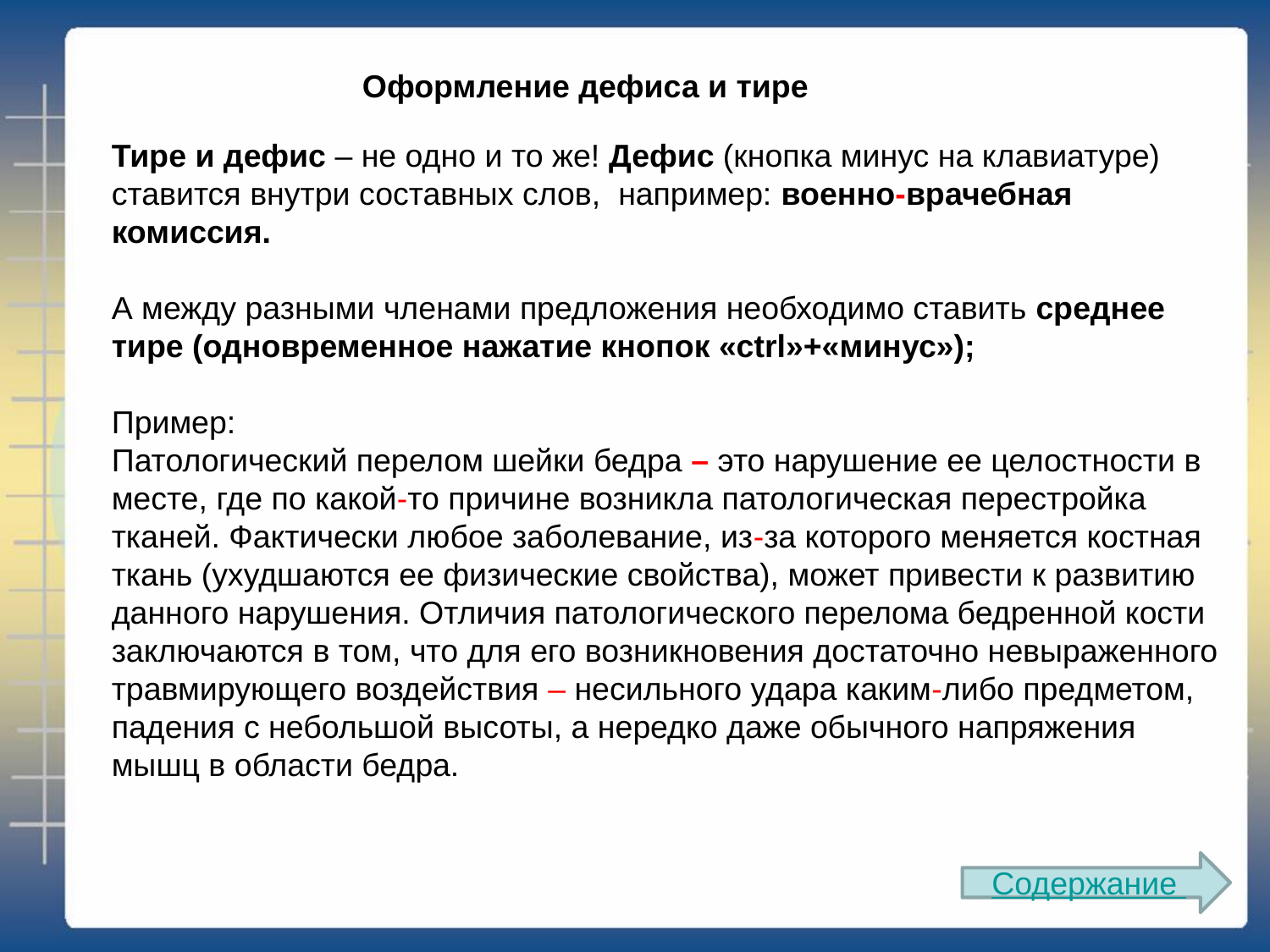

Оформление дефиса и тире
Тире и дефис – не одно и то же! Дефис (кнопка минус на клавиатуре) ставится внутри составных слов,  например: военно-врачебная комиссия.

А между разными членами предложения необходимо ставить среднее тире (одновременное нажатие кнопок «ctrl»+«минус»);

Пример:
Патологический перелом шейки бедра – это нарушение ее целостности в месте, где по какой-то причине возникла патологическая перестройка тканей. Фактически любое заболевание, из-за которого меняется костная ткань (ухудшаются ее физические свойства), может привести к развитию данного нарушения. Отличия патологического перелома бедренной кости заключаются в том, что для его возникновения достаточно невыраженного травмирующего воздействия – несильного удара каким-либо предметом, падения с небольшой высоты, а нередко даже обычного напряжения мышц в области бедра.

Содержание